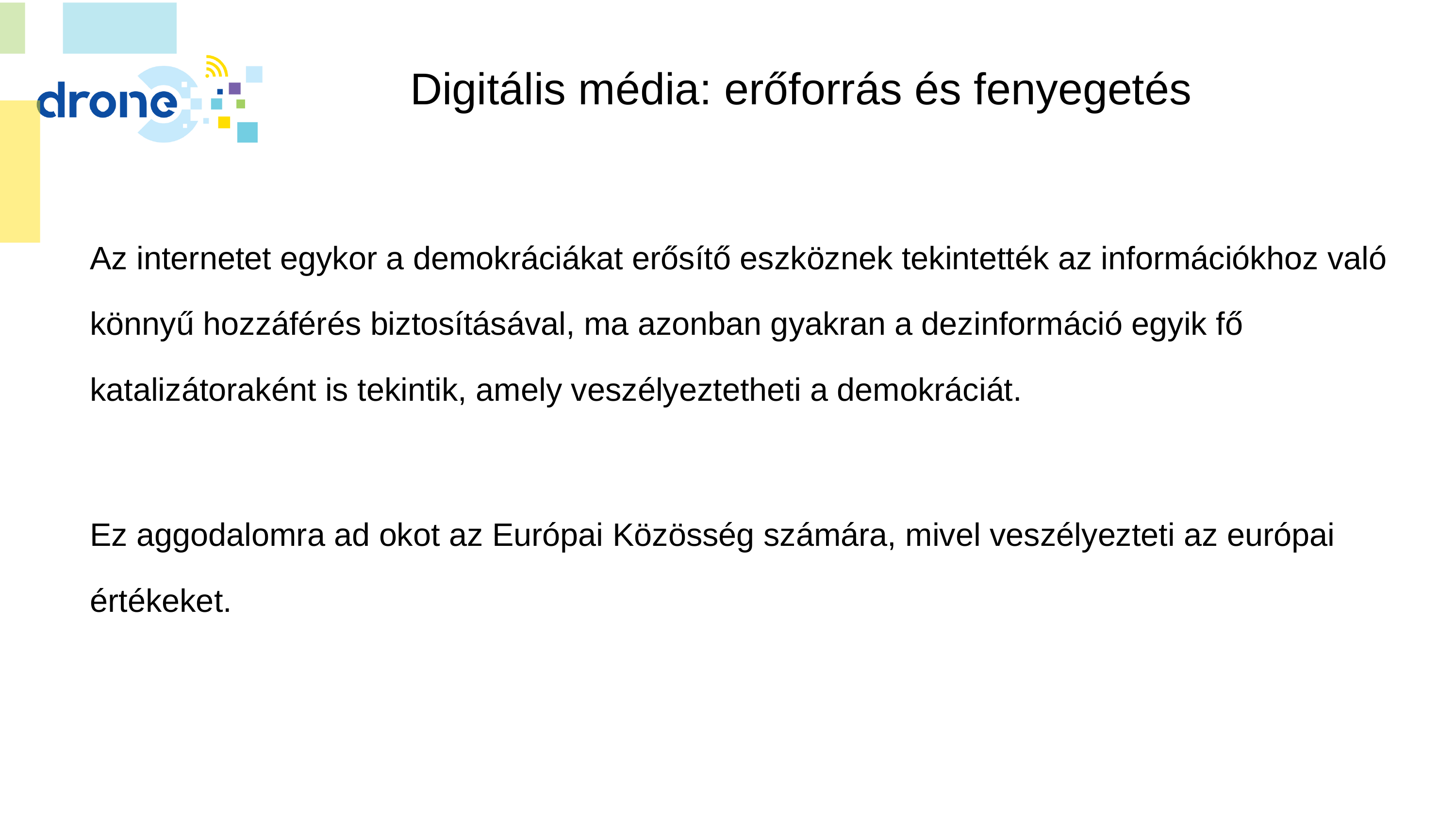

# Digitális média: erőforrás és fenyegetés

Az internetet egykor a demokráciákat erősítő eszköznek tekintették az információkhoz való könnyű hozzáférés biztosításával, ma azonban gyakran a dezinformáció egyik fő katalizátoraként is tekintik, amely veszélyeztetheti a demokráciát.

Ez aggodalomra ad okot az Európai Közösség számára, mivel veszélyezteti az európai értékeket.